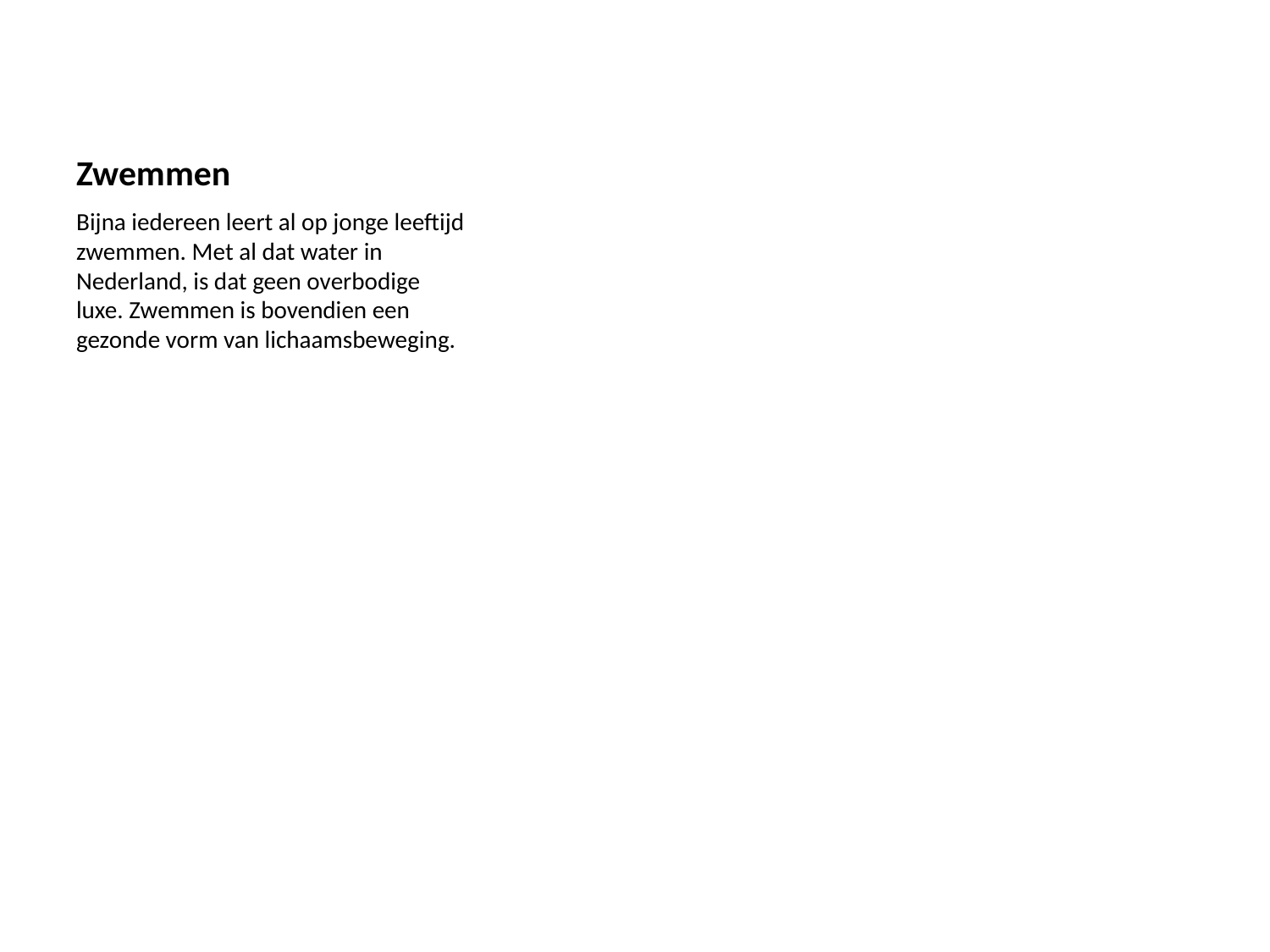

# Zwemmen

Bijna iedereen leert al op jonge leeftijd zwemmen. Met al dat water in Nederland, is dat geen overbodige luxe. Zwemmen is bovendien een gezonde vorm van lichaamsbeweging.